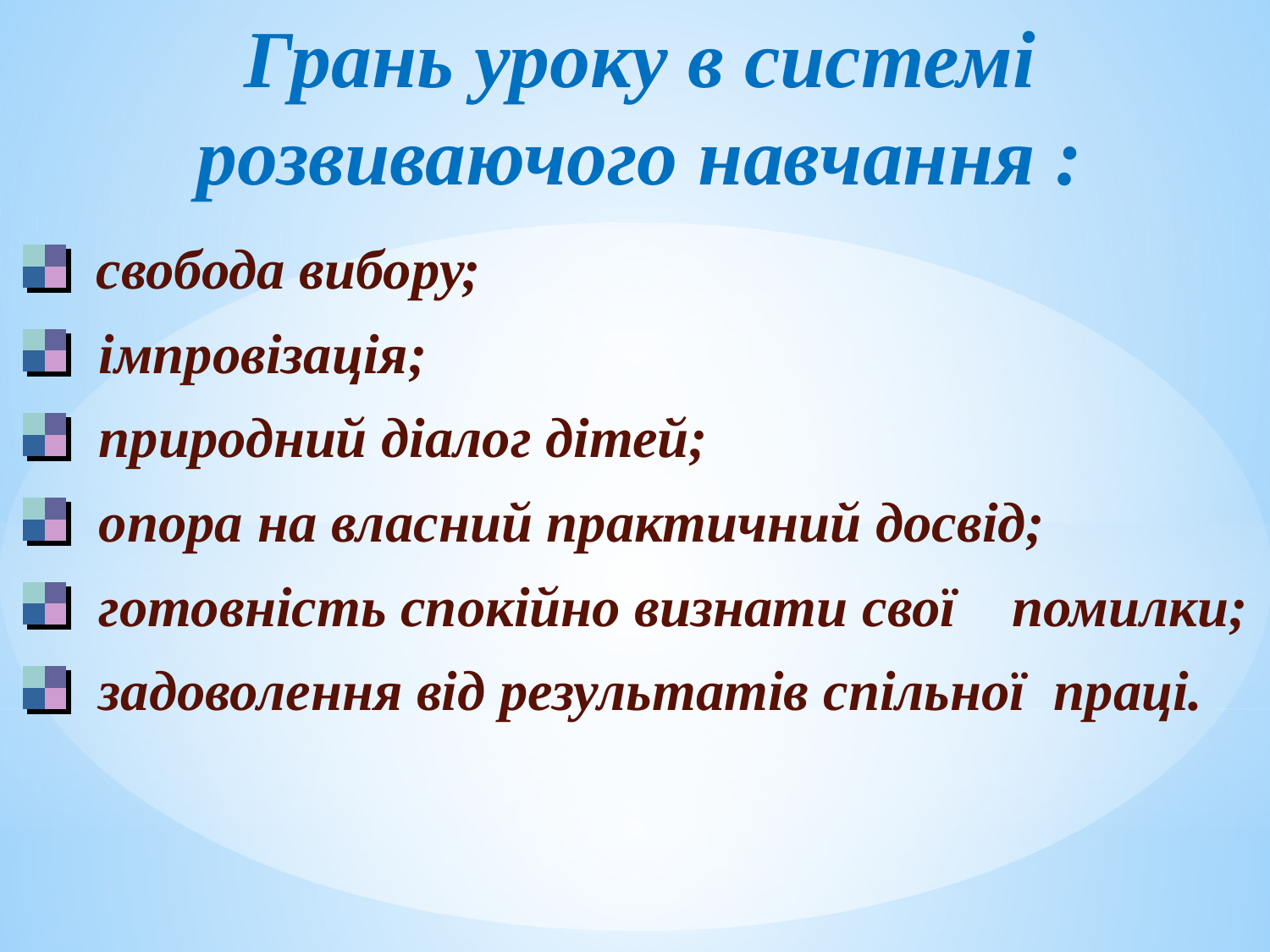

# Грань уроку в системі розвиваючого навчання :
  свобода вибору;
  імпровізація;
  природний діалог дітей;
  опора на власний практичний досвід;
  готовність спокійно визнати свої    помилки;
  задоволення від результатів спільної  праці.